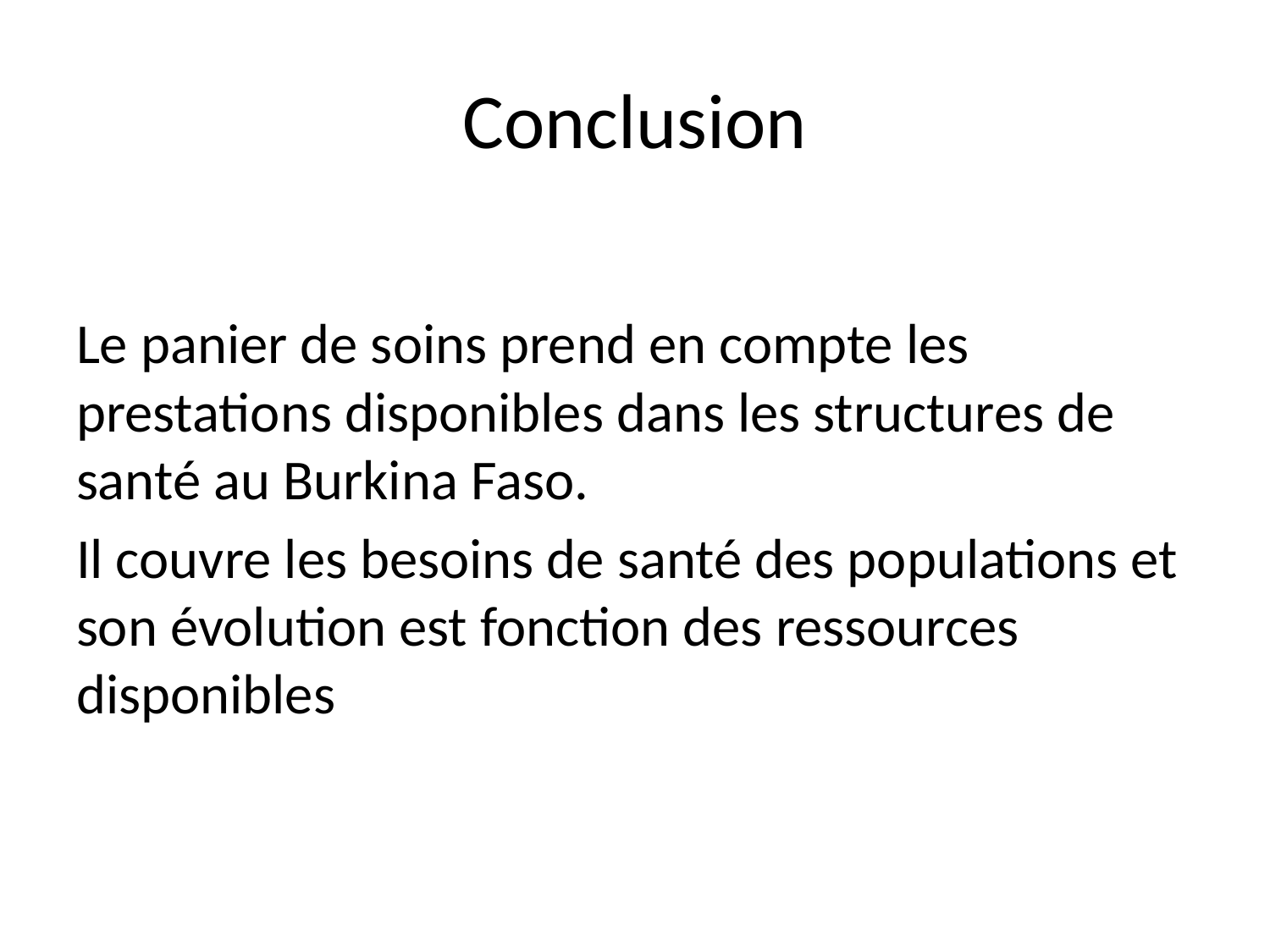

# Conclusion

Le panier de soins prend en compte les prestations disponibles dans les structures de santé au Burkina Faso.
Il couvre les besoins de santé des populations et son évolution est fonction des ressources disponibles